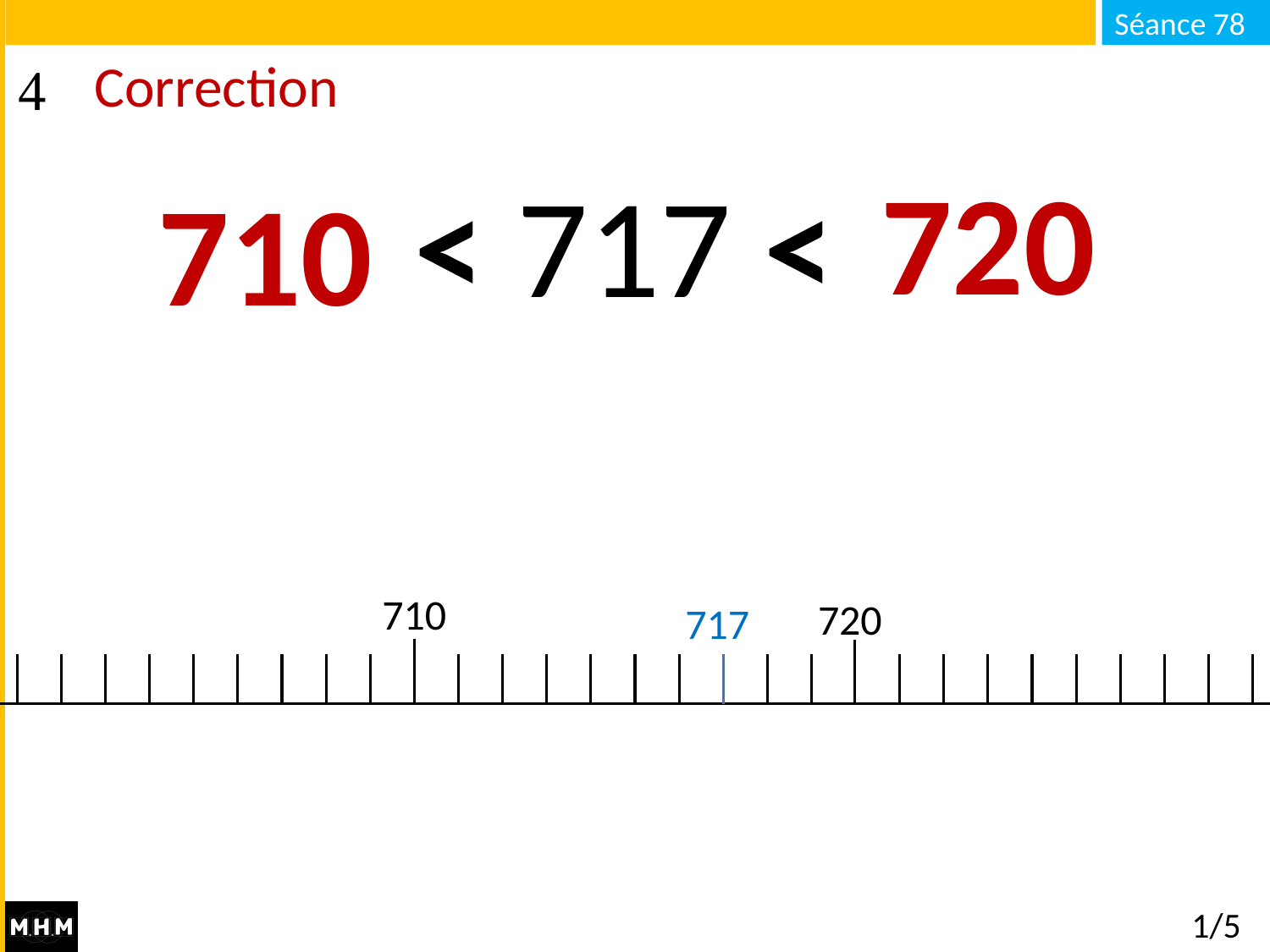

# Correction
720
… < 717 < …
710
710
720
717
1/5